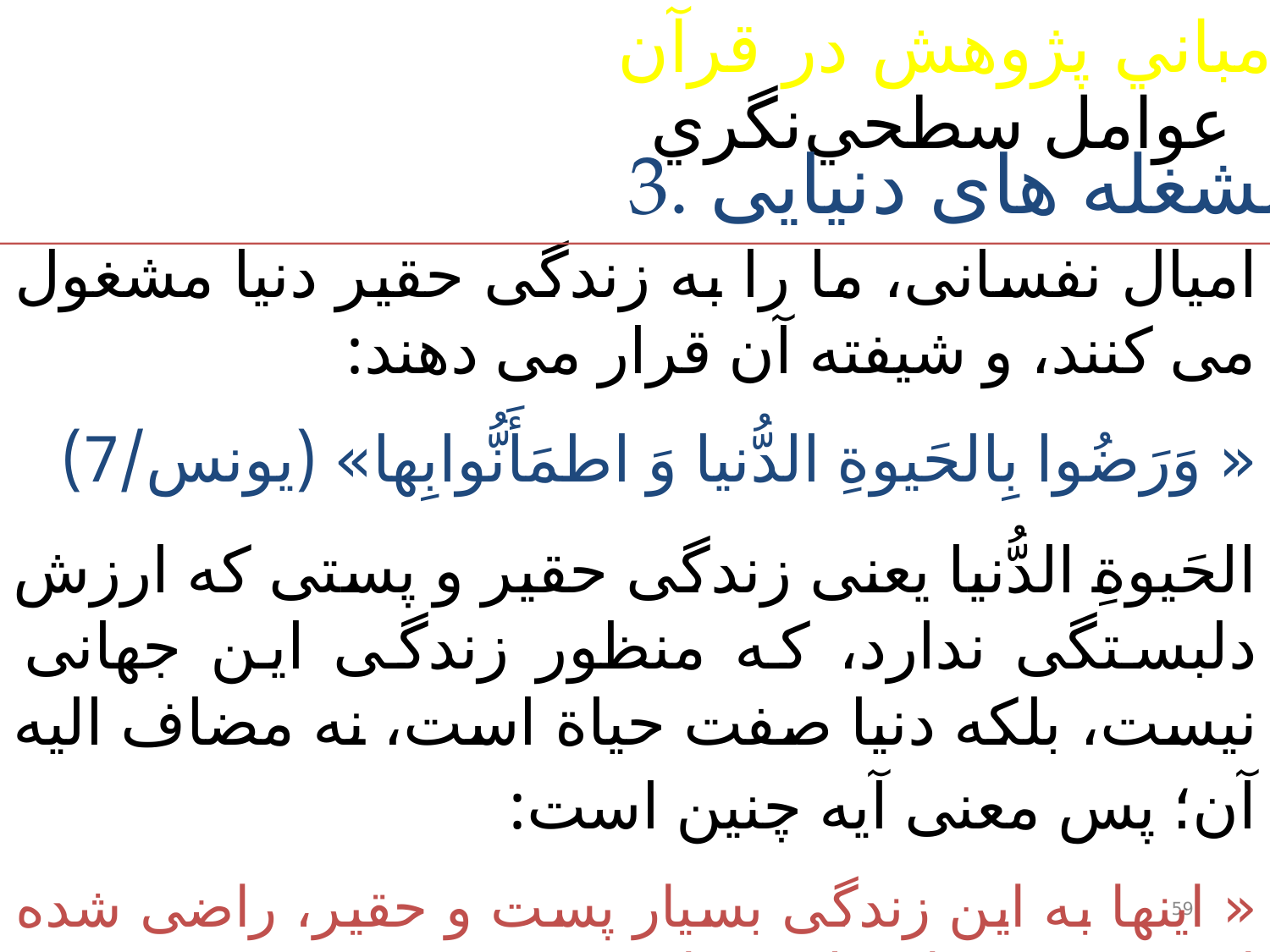

1-مباني پژوهش در قرآن
# عوامل سطحي‌نگري
3. مشغله های دنیایی
امیال نفسانی، ما را به زندگی حقیر دنیا مشغول می کنند، و شیفته آن قرار می دهند:
« وَرَضُوا بِالحَیوةِ الدُّنیا وَ اطمَأَنُّوابِها» (یونس/7)
الحَیوةِ الدُّنیا یعنی زندگی حقیر و پستی که ارزش دلبستگی ندارد، که منظور زندگی این جهانی نیست، بلکه دنیا صفت حیاة است، نه مضاف الیه آن؛ پس معنی آیه چنین است:
« اینها به این زندگی بسیار پست و حقیر، راضی شده اند و سخت بدان دلبسته اند».

59